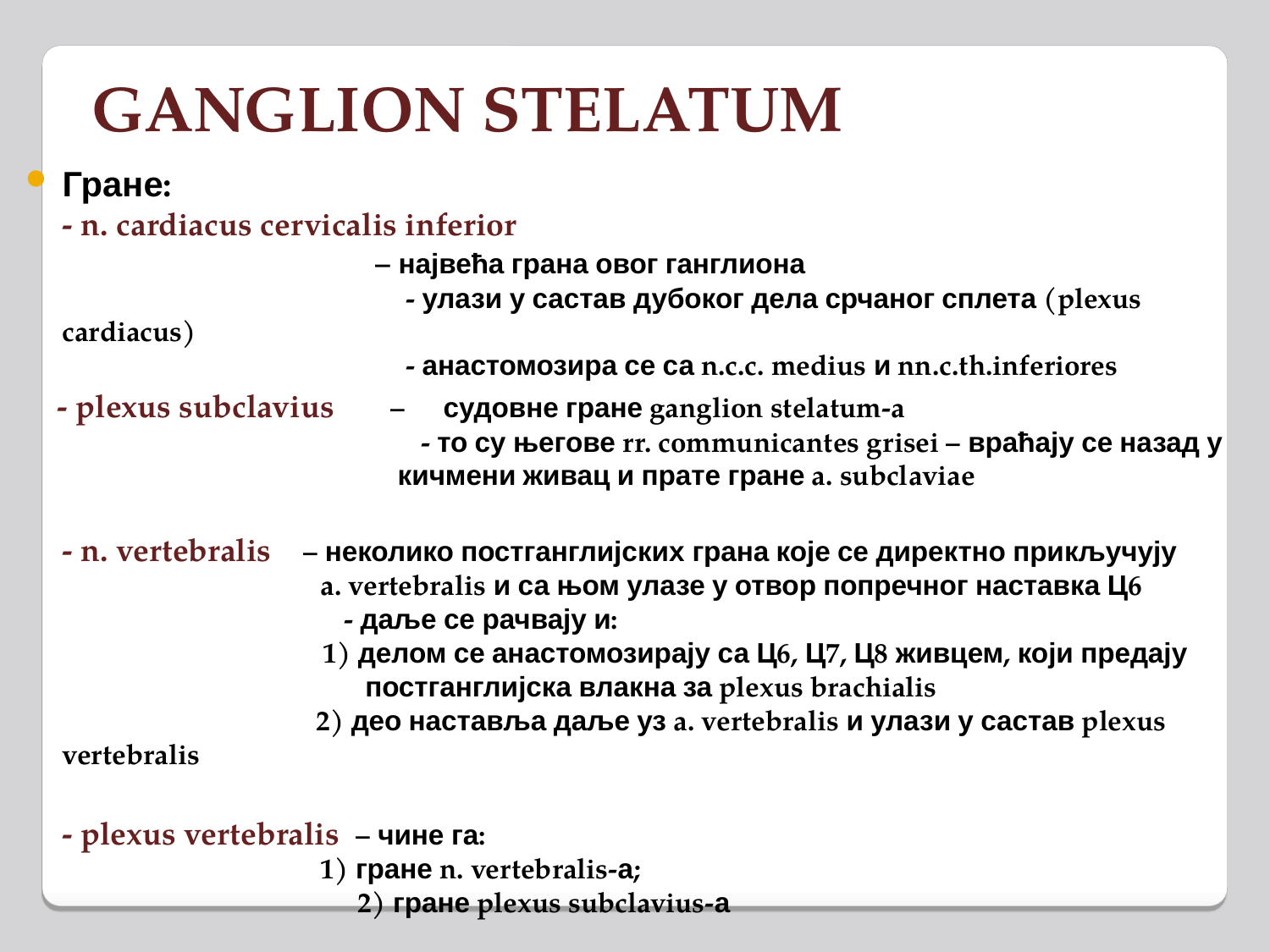

GANGLION STELATUM
Гране:
- n. cardiacus cervicalis inferior
                                       – највећа грана овог ганглиона
	                               - улази у састав дубоког дела срчаног сплета (plexus cardiacus)
	                               - анастомозира се са n.c.c. medius и nn.c.th.inferiores
    - plexus subclavius       –	судовне гране ganglion stelatum-a
		               - то су његове rr. communicantes grisei – враћају се назад у
                                                кичмени живац и прате гране a. subclaviae
- n. vertebralis    – неколико постганглијских грана које се директно прикључују
                                     a. vertebralis и са њом улазе у отвор попречног наставка Ц6
		    - даље се рачвају и:
		 1) делом се анастомозирају са Ц6, Ц7, Ц8 живцем, који предају
		       постганглијска влакна за plexus brachialis
		2) део наставља даље уз a. vertebralis и улази у састав plexus vertebralis

	- plexus vertebralis  – чине га:
                                     1) гране n. vertebralis-а;
	    	      2) гране plexus subclavius-а